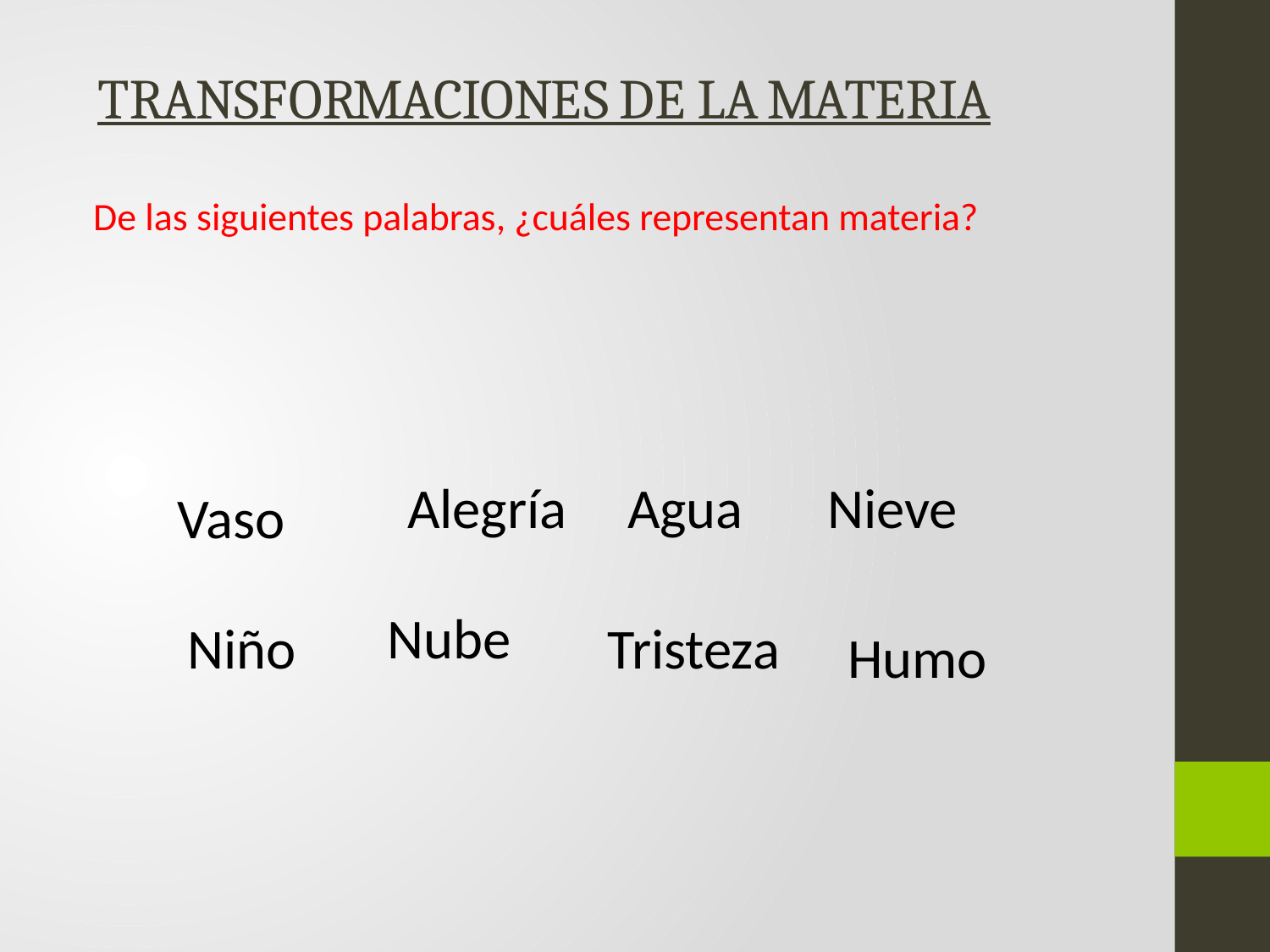

TRANSFORMACIONES DE LA MATERIA
De las siguientes palabras, ¿cuáles representan materia?

Alegría
Agua
Nieve
Vaso
Nube
Niño
Tristeza
Humo